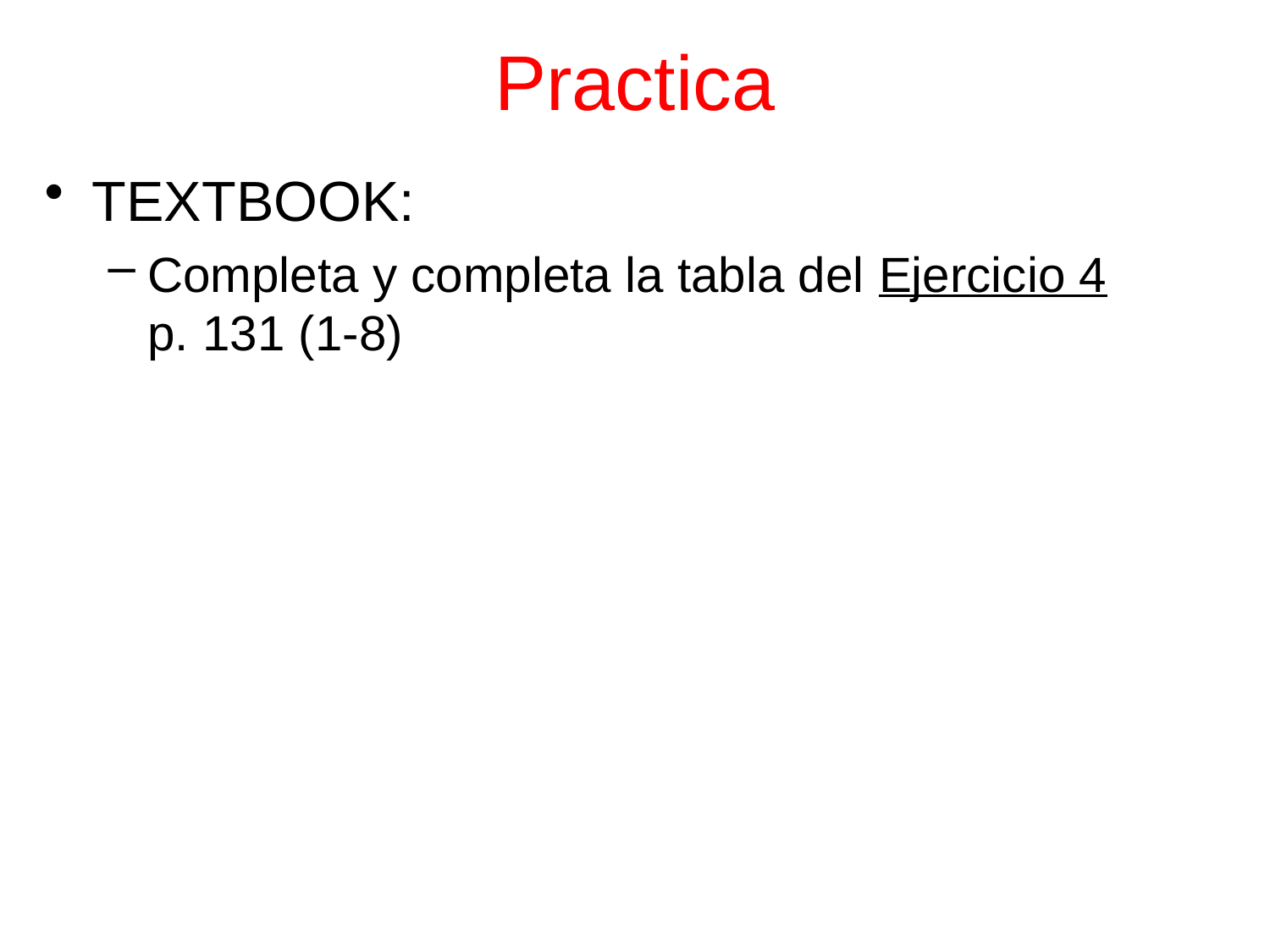

# Practica
TEXTBOOK:
Completa y completa la tabla del Ejercicio 4  p. 131 (1-8)